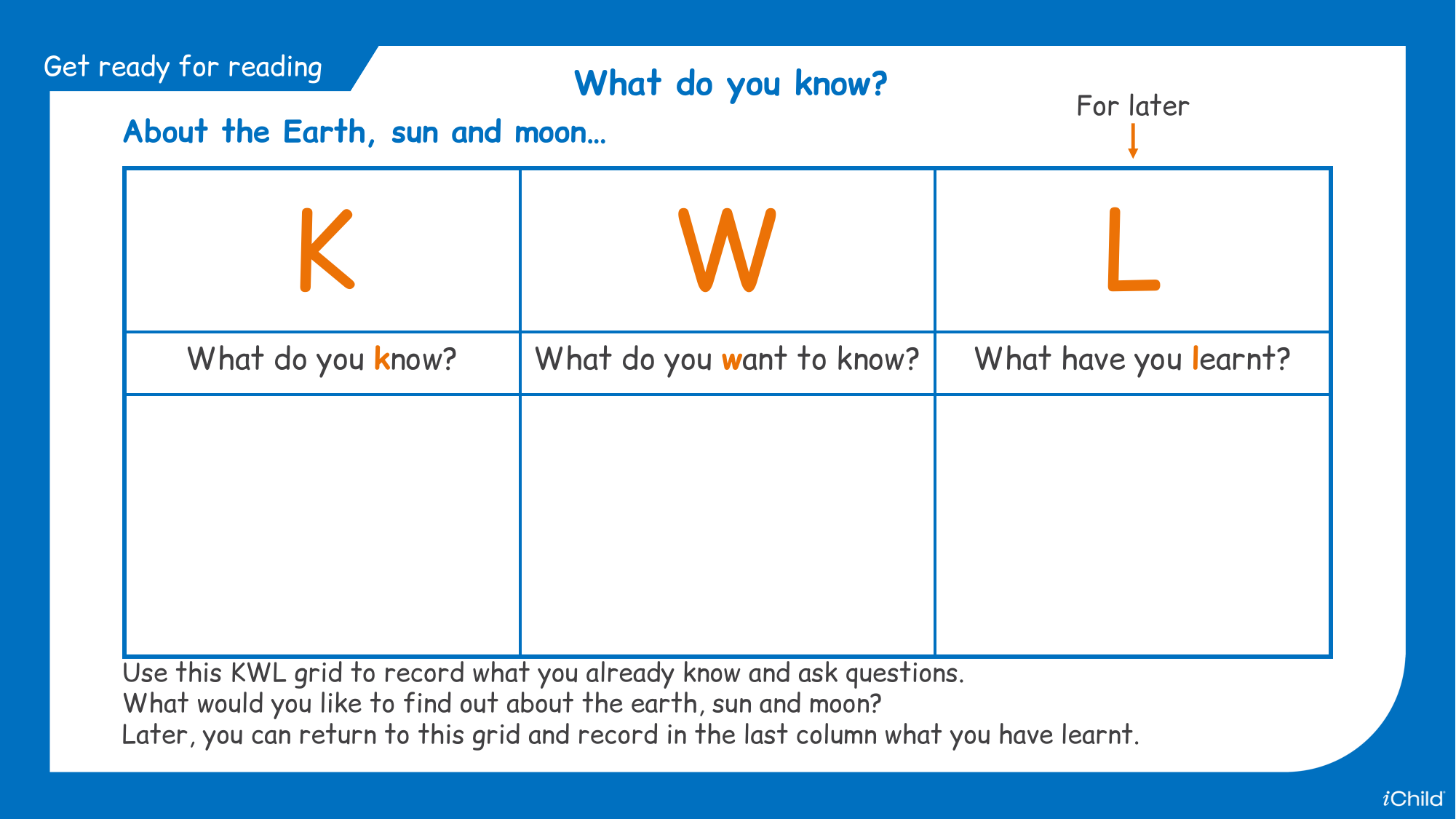

Get ready for reading
 What do you know?
For later
About the Earth, sun and moon…

| K | W | L |
| --- | --- | --- |
| What do you know? | What do you want to know? | What have you learnt? |
|  |  |  |
Use this KWL grid to record what you already know and ask questions.
What would you like to find out about the earth, sun and moon?
Later, you can return to this grid and record in the last column what you have learnt.